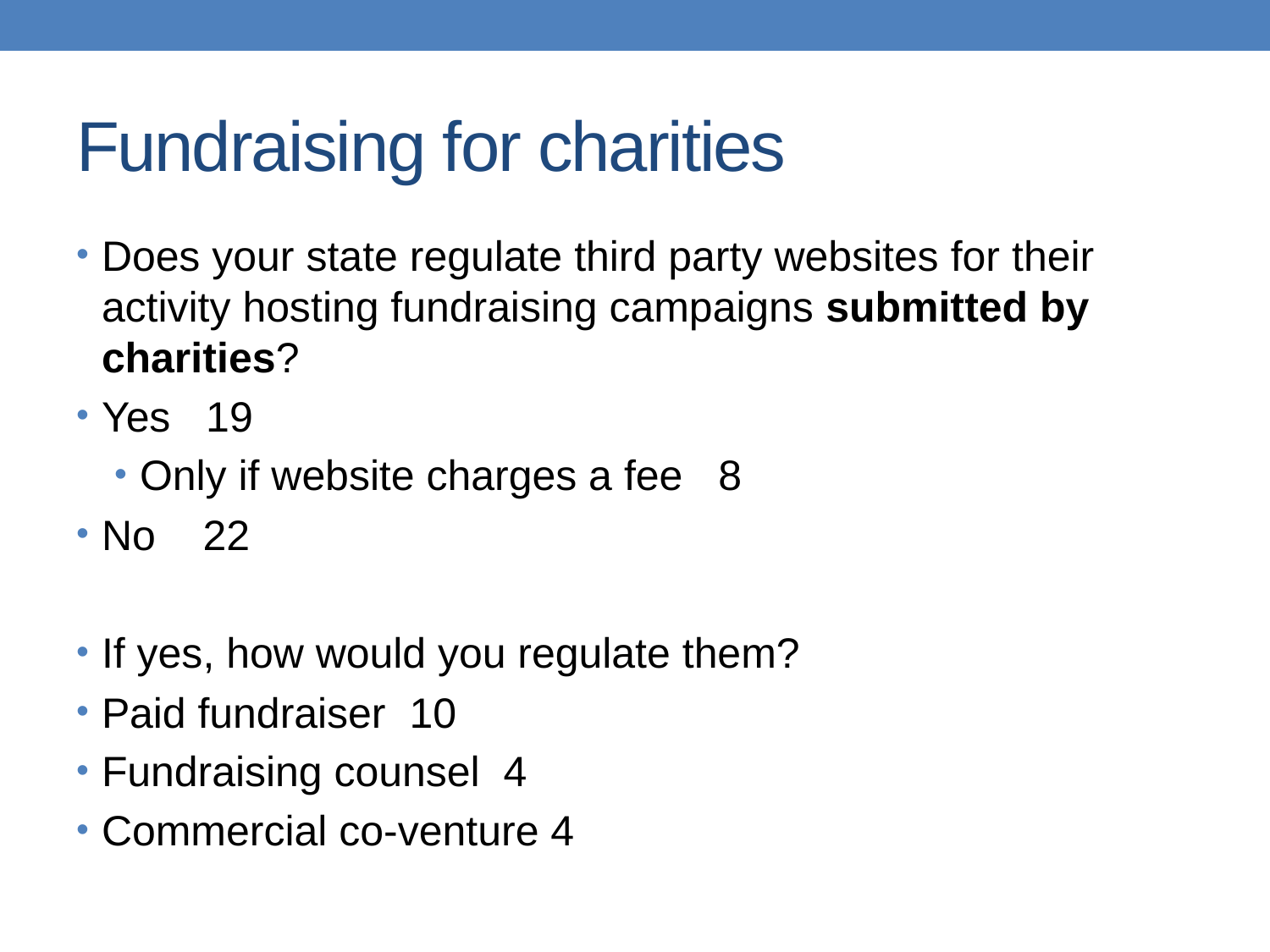

# Fundraising for charities
Does your state regulate third party websites for their activity hosting fundraising campaigns submitted by charities?
Yes   19
Only if website charges a fee   8
No    22

If yes, how would you regulate them?
Paid fundraiser  10
Fundraising counsel  4
Commercial co-venture 4